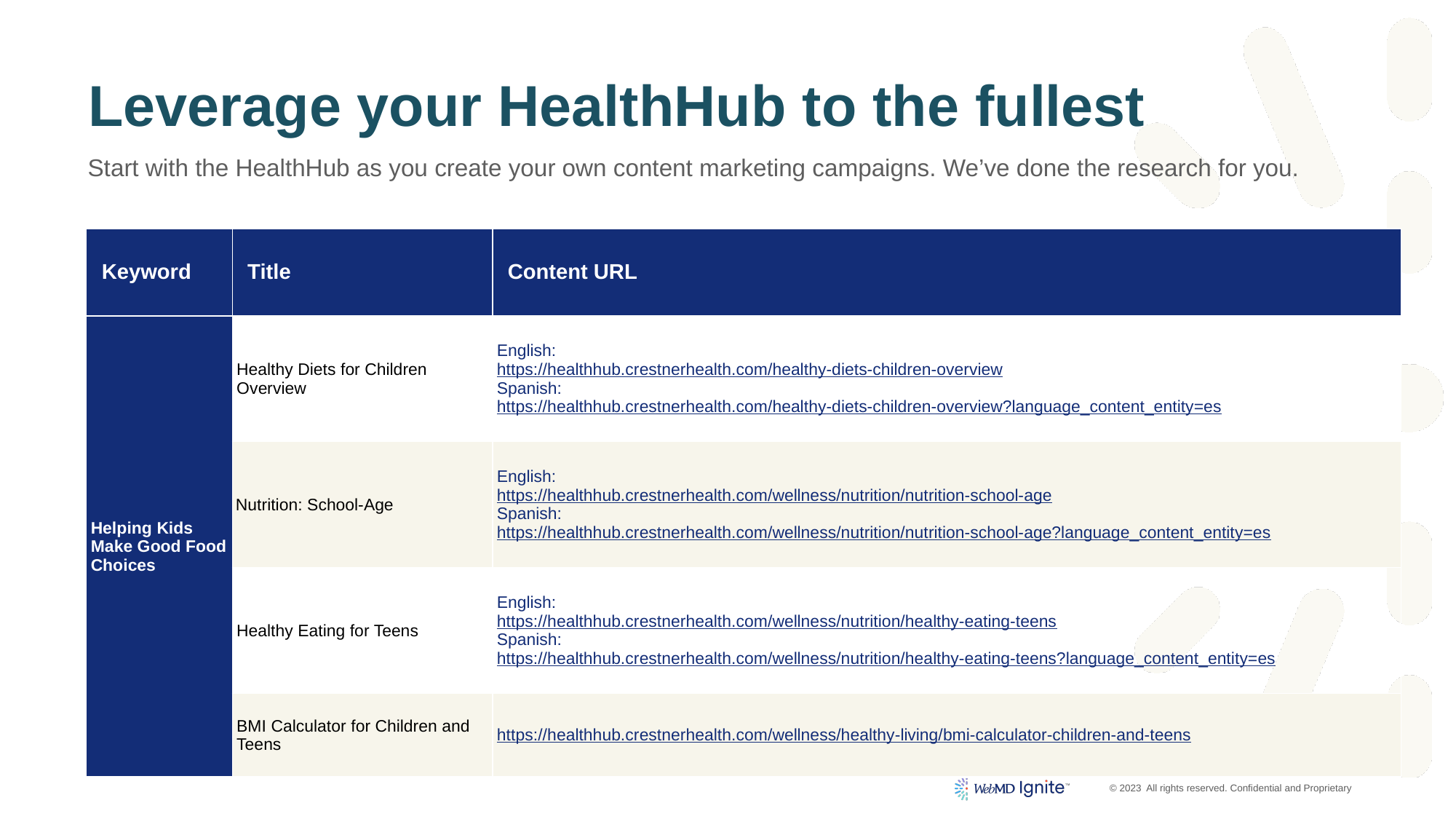

# Leverage your HealthHub to the fullest
Start with the HealthHub as you create your own content marketing campaigns. We’ve done the research for you.
| Keyword | Title | Content URL |
| --- | --- | --- |
| Helping Kids Make Good Food Choices | Healthy Diets for Children Overview | English: https://healthhub.crestnerhealth.com/healthy-diets-children-overview Spanish: https://healthhub.crestnerhealth.com/healthy-diets-children-overview?language\_content\_entity=es |
|  | Nutrition: School-Age | English: https://healthhub.crestnerhealth.com/wellness/nutrition/nutrition-school-age Spanish: https://healthhub.crestnerhealth.com/wellness/nutrition/nutrition-school-age?language\_content\_entity=es |
|  | Healthy Eating for Teens | English: https://healthhub.crestnerhealth.com/wellness/nutrition/healthy-eating-teens Spanish: https://healthhub.crestnerhealth.com/wellness/nutrition/healthy-eating-teens?language\_content\_entity=es |
|  | BMI Calculator for Children and Teens | https://healthhub.crestnerhealth.com/wellness/healthy-living/bmi-calculator-children-and-teens |